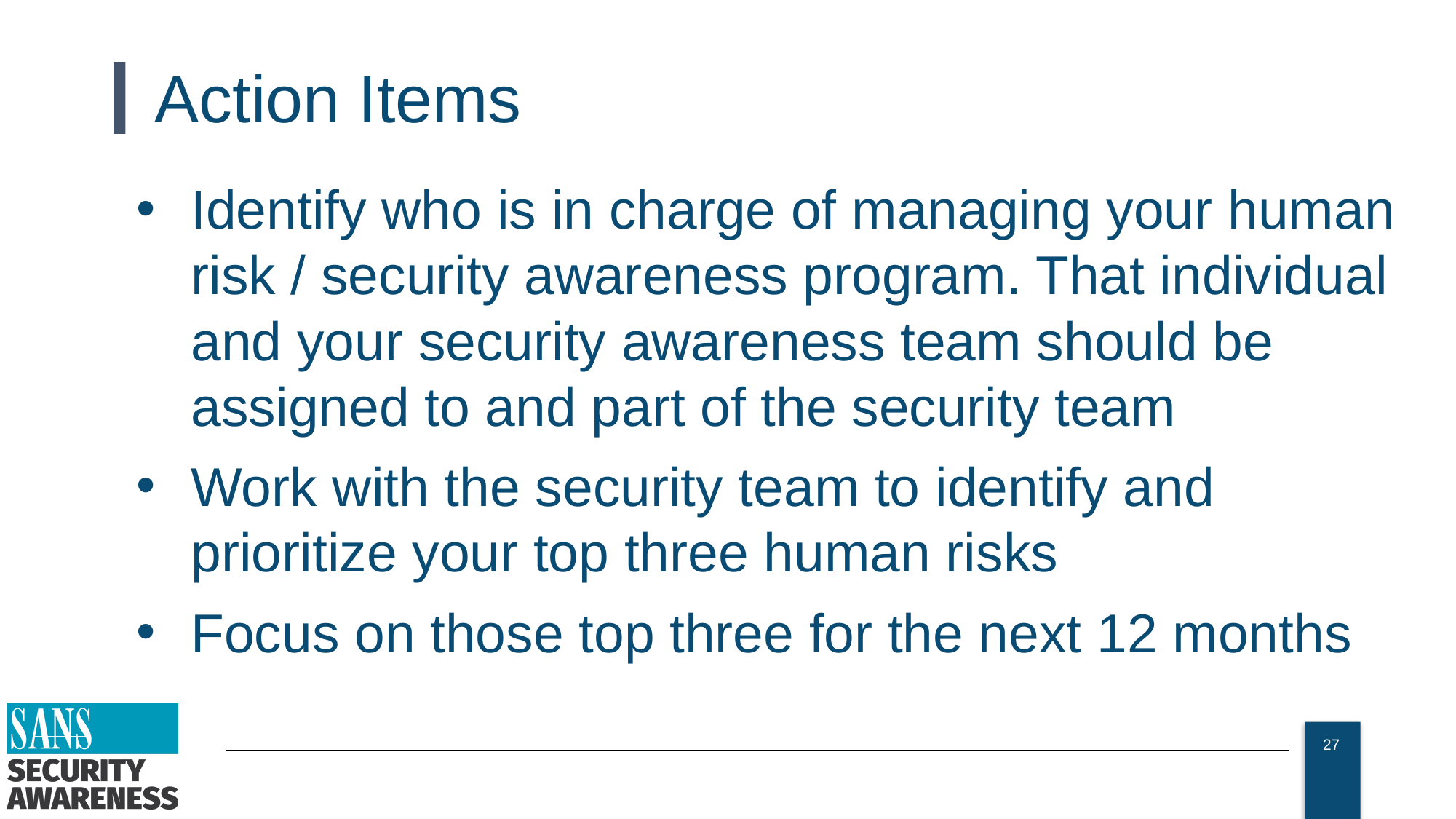

# Action Items
Identify who is in charge of managing your human risk / security awareness program. That individual and your security awareness team should be assigned to and part of the security team
Work with the security team to identify and prioritize your top three human risks
Focus on those top three for the next 12 months